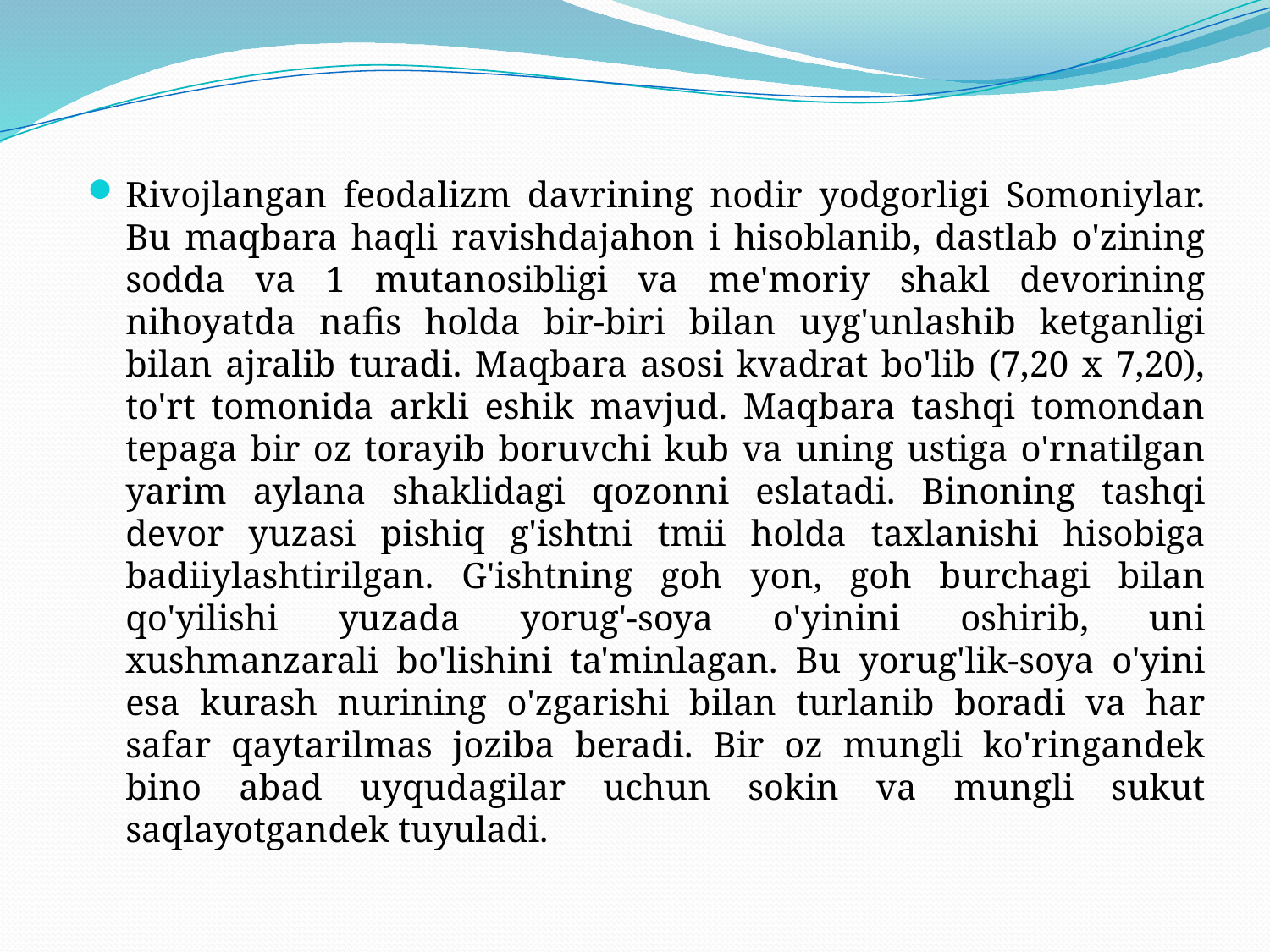

Rivojlangan feodalizm davrining nodir yodgorligi Somoniylar. Bu maqbara haqli ravishdajahon i hisoblanib, dastlab o'zining sodda va 1 mutanosibligi va me'moriy shakl devorining nihoyatda nafis holda bir-biri bilan uyg'unlashib ketganligi bilan ajralib turadi. Maqbara asosi kvadrat bo'lib (7,20 x 7,20), to'rt tomonida arkli eshik mavjud. Maqbara tashqi tomondan tepaga bir oz torayib boruvchi kub va uning ustiga o'rnatilgan yarim aylana shaklidagi qozonni eslatadi. Binoning tashqi devor yuzasi pishiq g'ishtni tmii holda taxlanishi hisobiga badiiylashtirilgan. G'ishtning goh yon, goh burchagi bilan qo'yilishi yuzada yorug'-soya o'yinini oshirib, uni xushmanzarali bo'lishini ta'minlagan. Bu yorug'lik-soya o'yini esa kurash nurining o'zgarishi bilan turlanib boradi va har safar qaytarilmas joziba beradi. Bir oz mungli ko'ringandek bino abad uyqudagilar uchun sokin va mungli sukut saqlayotgandek tuyuladi.